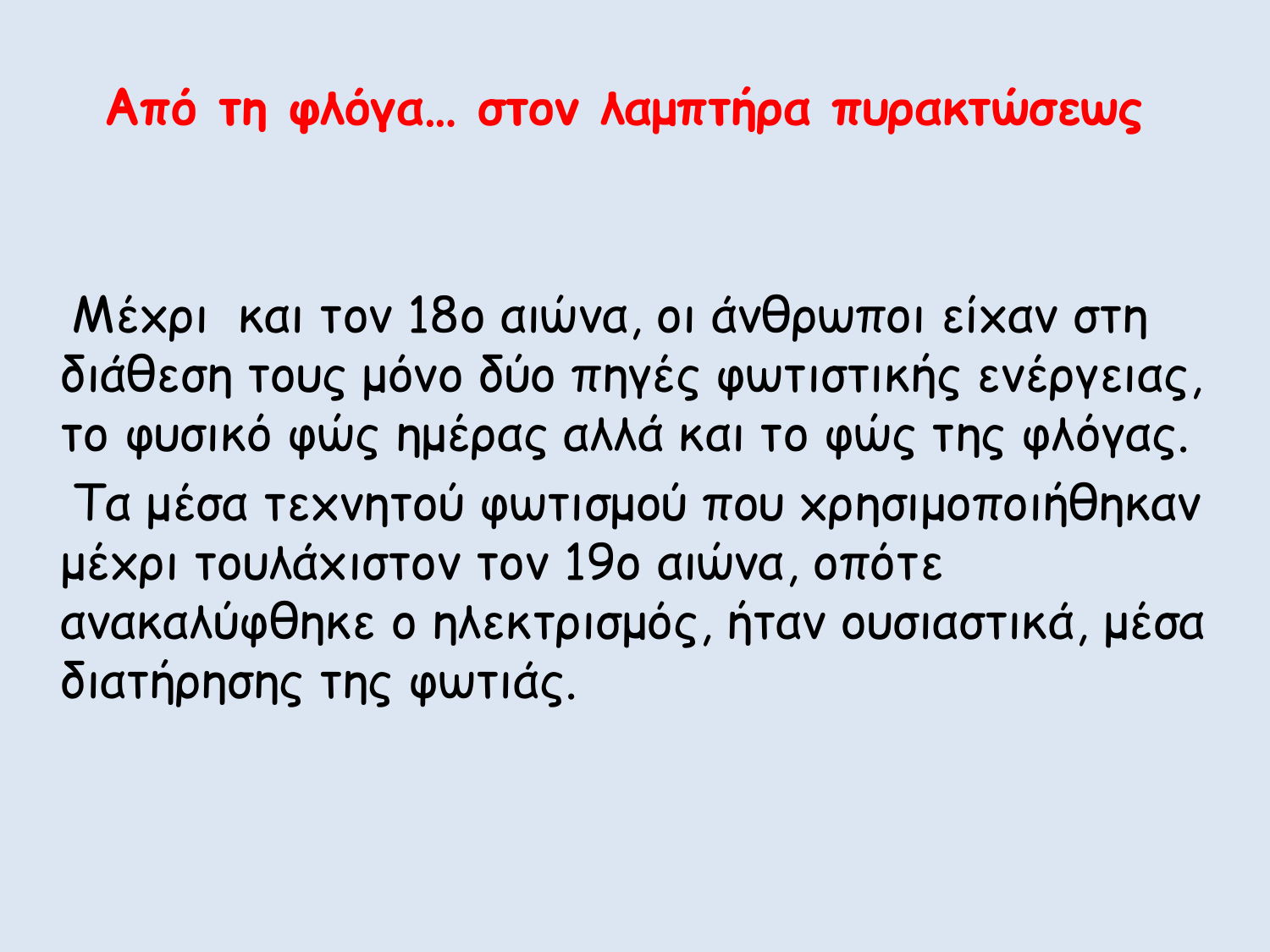

Από τη φλόγα… στον λαμπτήρα πυρακτώσεως

    Μέχρι  και τον 18ο αιώνα, οι άνθρωποι είχαν στη διάθεση τους μόνο δύο πηγές φωτιστικής ενέργειας,  το φυσικό φώς ημέρας αλλά και το φώς της φλόγας.
    Τα μέσα τεχνητού φωτισμού που χρησιμοποιήθηκαν μέχρι τουλάχιστον τον 19ο αιώνα, οπότε ανακαλύφθηκε ο ηλεκτρισμός, ήταν ουσιαστικά, μέσα διατήρησης της φωτιάς.